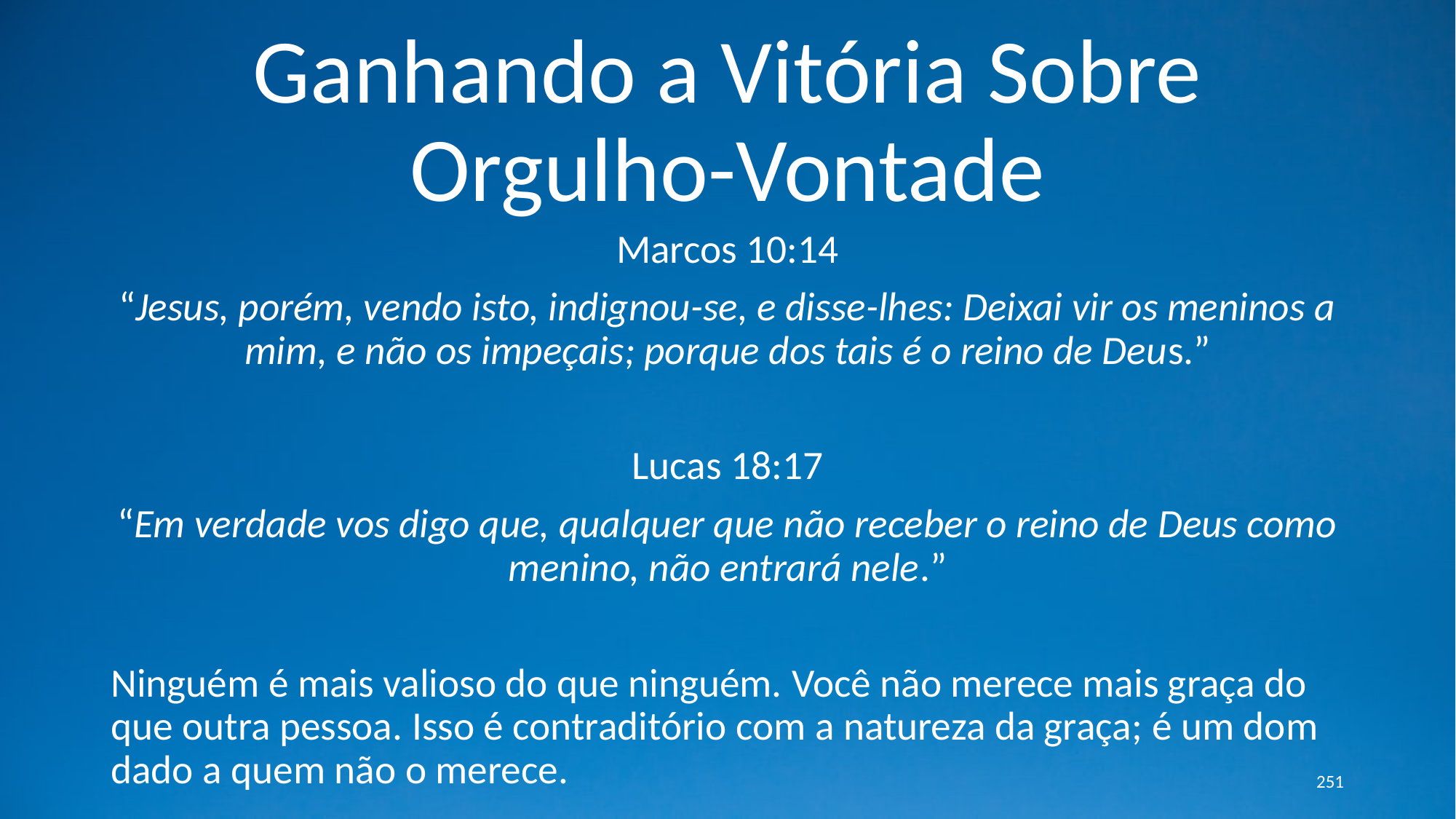

# Ganhando a Vitória Sobre Orgulho-Vontade
Marcos 10:14
“Jesus, porém, vendo isto, indignou-se, e disse-lhes: Deixai vir os meninos a mim, e não os impeçais; porque dos tais é o reino de Deus.”

Lucas 18:17
“Em verdade vos digo que, qualquer que não receber o reino de Deus como menino, não entrará nele.”

Ninguém é mais valioso do que ninguém. Você não merece mais graça do que outra pessoa. Isso é contraditório com a natureza da graça; é um dom dado a quem não o merece.

251